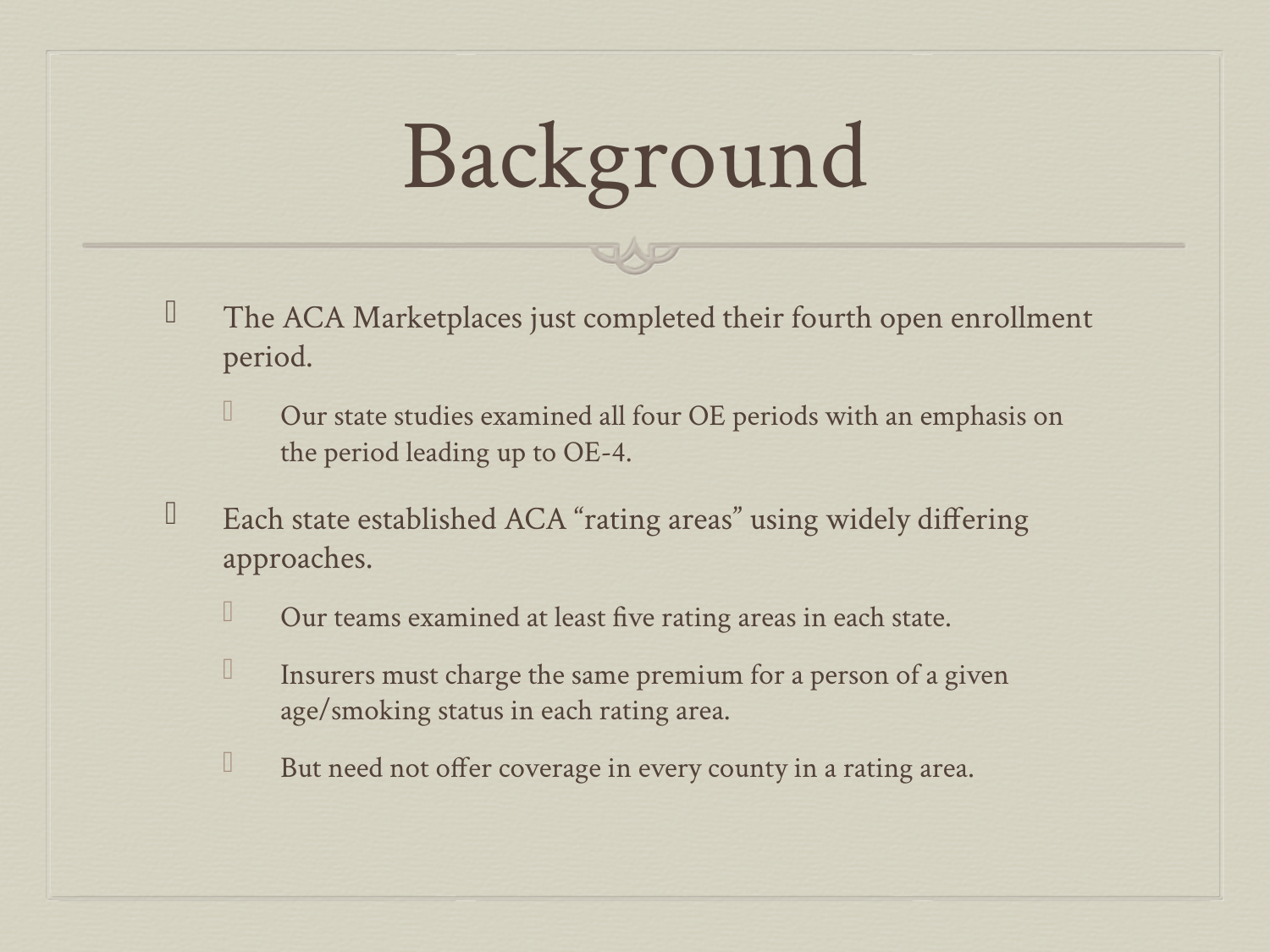

# Background
The ACA Marketplaces just completed their fourth open enrollment period.
Our state studies examined all four OE periods with an emphasis on the period leading up to OE-4.
Each state established ACA “rating areas” using widely differing approaches.
Our teams examined at least five rating areas in each state.
Insurers must charge the same premium for a person of a given age/smoking status in each rating area.
But need not offer coverage in every county in a rating area.